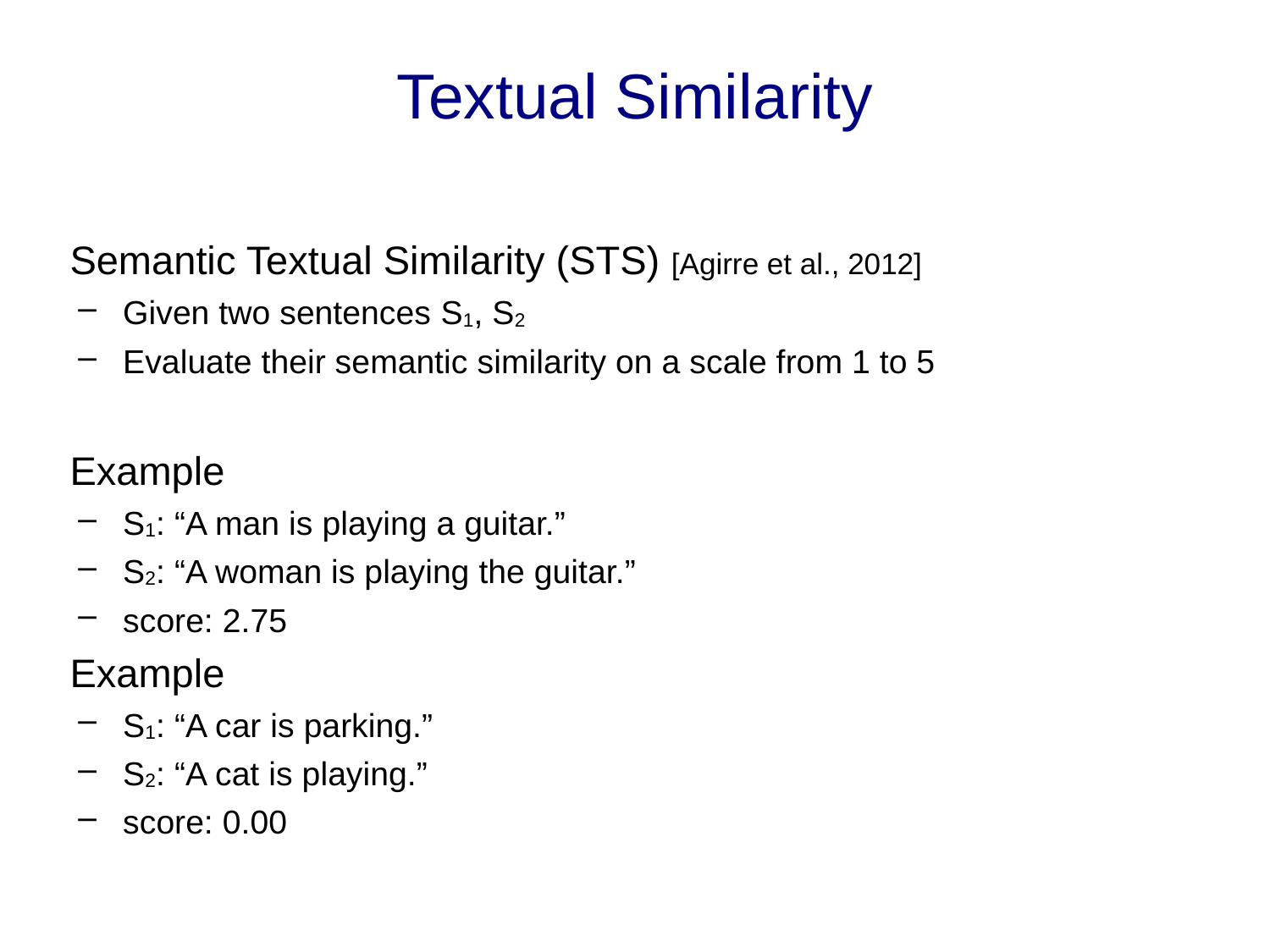

# Textual Similarity

Semantic Textual Similarity (STS) [Agirre et al., 2012]
Given two sentences S1, S2
Evaluate their semantic similarity on a scale from 1 to 5

Example
S1: “A man is playing a guitar.”
S2: “A woman is playing the guitar.”
score: 2.75
Example
S1: “A car is parking.”
S2: “A cat is playing.”
score: 0.00
55